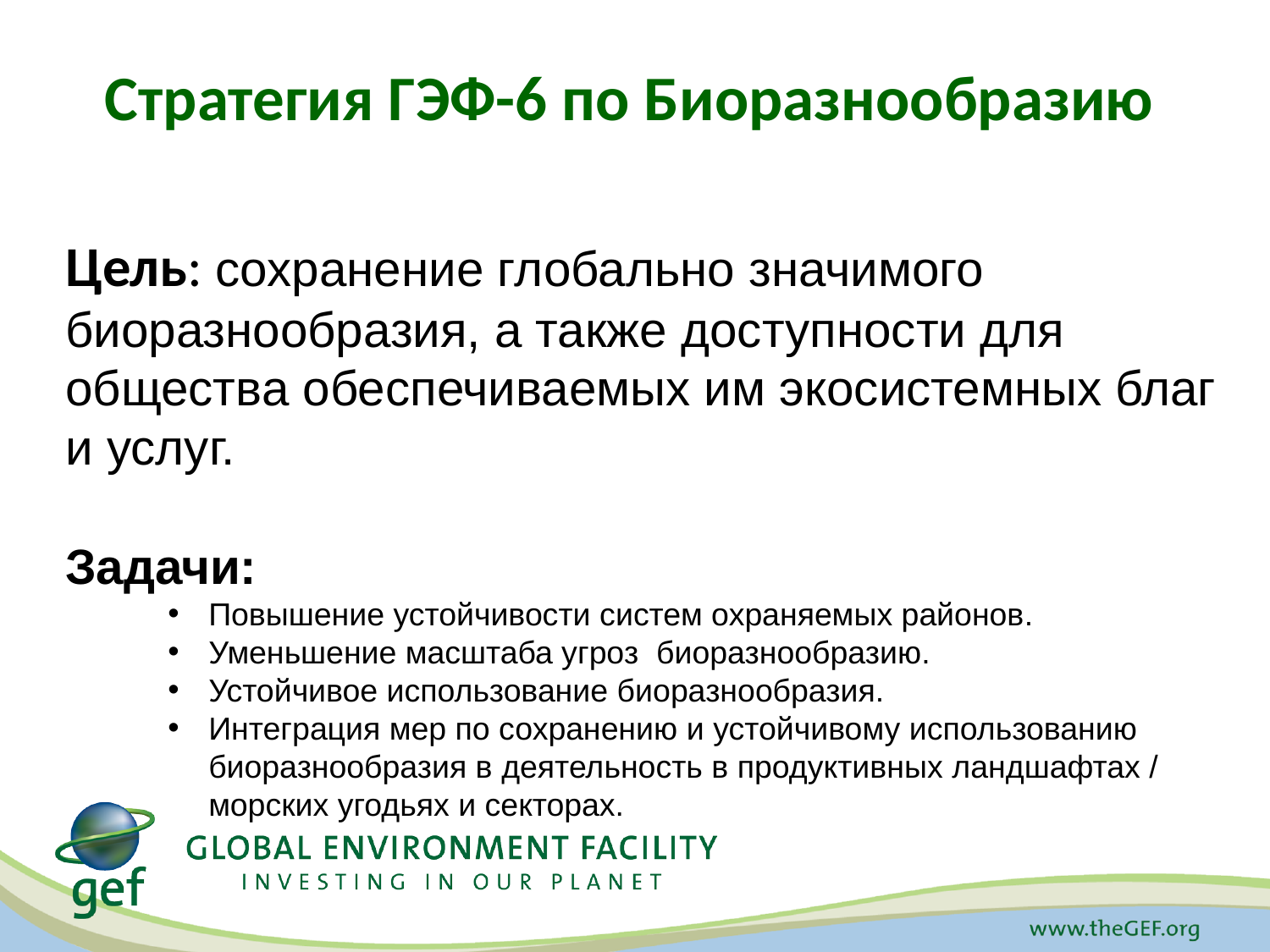

# Стратегия ГЭФ-6 по Биоразнообразию

Цель: сохранение глобально значимого биоразнообразия, а также доступности для общества обеспечиваемых им экосистемных благ и услуг.

Задачи:
Повышение устойчивости систем охраняемых районов.
Уменьшение масштаба угроз  биоразнообразию.
Устойчивое использование биоразнообразия.
Интеграция мер по сохранению и устойчивому использованию биоразнообразия в деятельность в продуктивных ландшафтах / морских угодьях и секторах.